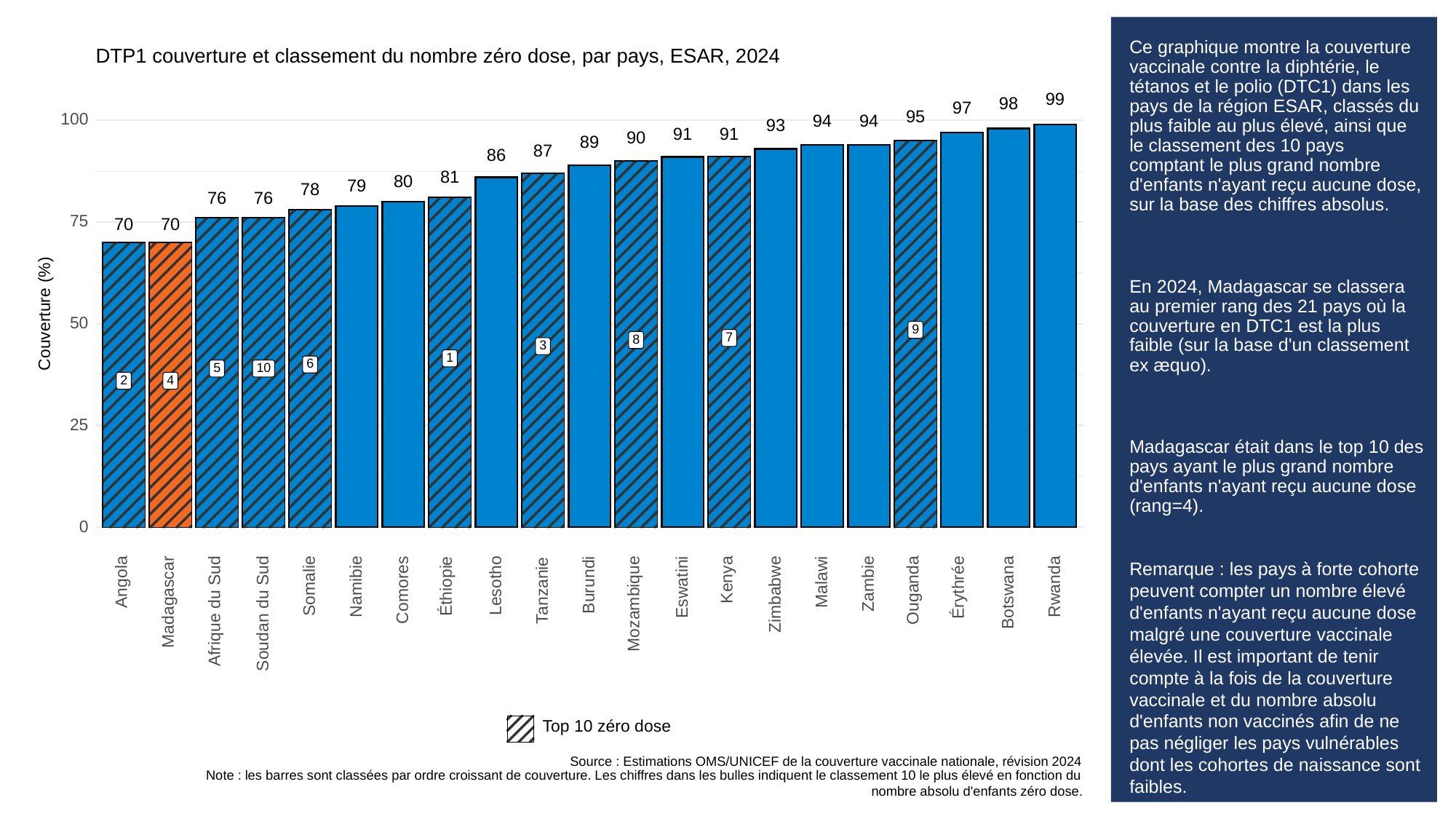

# Ce graphique montre la couverture vaccinale contre la diphtérie, le tétanos et le polio (DTC1) dans les pays de la région ESAR, classés du plus faible au plus élevé, ainsi que le classement des 10 pays comptant le plus grand nombre d'enfants n'ayant reçu aucune dose, sur la base des chiffres absolus.

En 2024, Madagascar se classera au premier rang des 21 pays où la couverture en DTC1 est la plus faible (sur la base d'un classement ex æquo).

Madagascar était dans le top 10 des pays ayant le plus grand nombre d'enfants n'ayant reçu aucune dose (rang=4).

Remarque : les pays à forte cohorte peuvent compter un nombre élevé d'enfants n'ayant reçu aucune dose malgré une couverture vaccinale élevée. Il est important de tenir compte à la fois de la couverture vaccinale et du nombre absolu d'enfants non vaccinés afin de ne pas négliger les pays vulnérables dont les cohortes de naissance sont faibles.

DTP1 couverture et classement du nombre zéro dose, par pays, ESAR, 2024
99
98
97
95
100
94
94
93

91
91

90
89

87

86

81

80

79
78

76
76

75

70
70

Couverture (%)

50

9

7
8

3

1

6

10
5

2
4

25

0

Kenya
Angola
Malawi
Éthiopie
Zambie
Érythrée
Burundi
Lesotho
Somalie
Namibie
Rwanda
Eswatini
Ouganda
Comores
Tanzanie
Botswana
Zimbabwe
Madagascar
Mozambique
Afrique du Sud
Soudan du Sud

Top 10 zéro dose

Source : Estimations OMS/UNICEF de la couverture vaccinale nationale, révision 2024
Note : les barres sont classées par ordre croissant de couverture. Les chiffres dans les bulles indiquent le classement 10 le plus élevé en fonction du
nombre absolu d'enfants zéro dose.